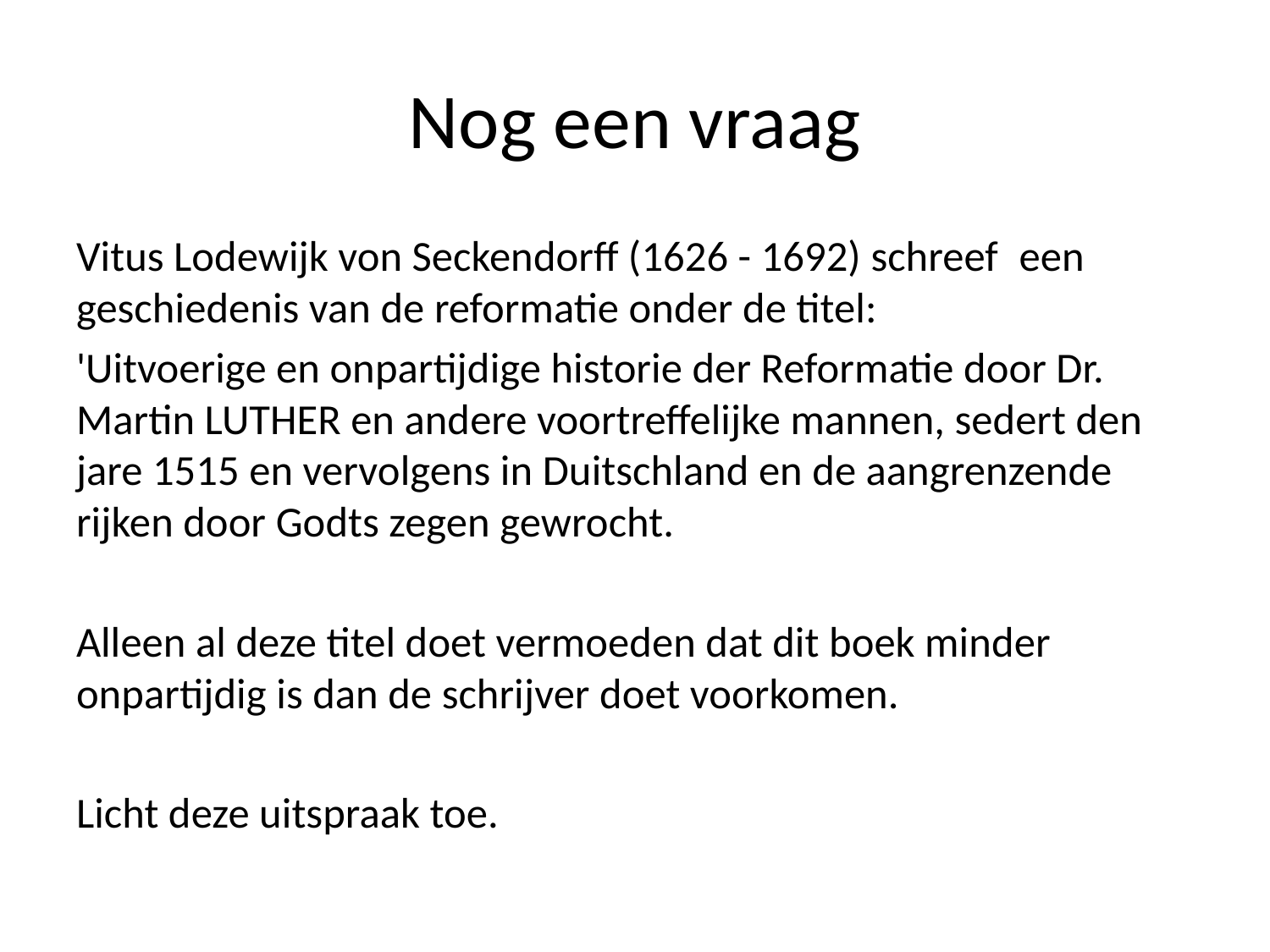

# Nog een vraag
Vitus Lodewijk von Seckendorff (1626 - 1692) schreef  een geschiedenis van de reformatie onder de titel:
'Uitvoerige en onpartijdige historie der Reformatie door Dr. Martin LUTHER en andere voortreffelijke mannen, sedert den jare 1515 en vervolgens in Duitschland en de aangrenzende rijken door Godts zegen gewrocht.

Alleen al deze titel doet vermoeden dat dit boek minder onpartijdig is dan de schrijver doet voorkomen.

Licht deze uitspraak toe.